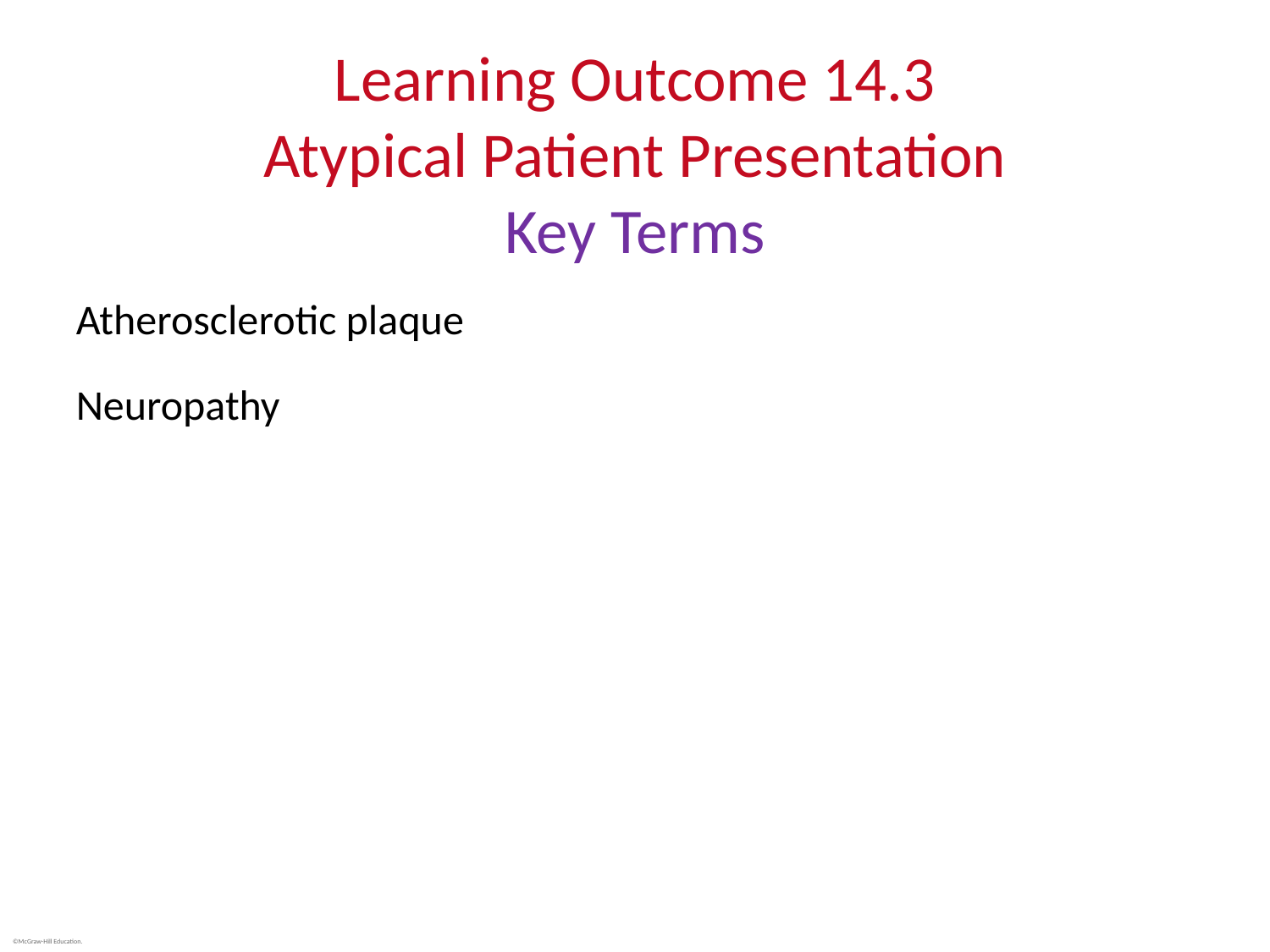

# Learning Outcome 14.3 Atypical Patient Presentation Key Terms
Atherosclerotic plaque
Neuropathy